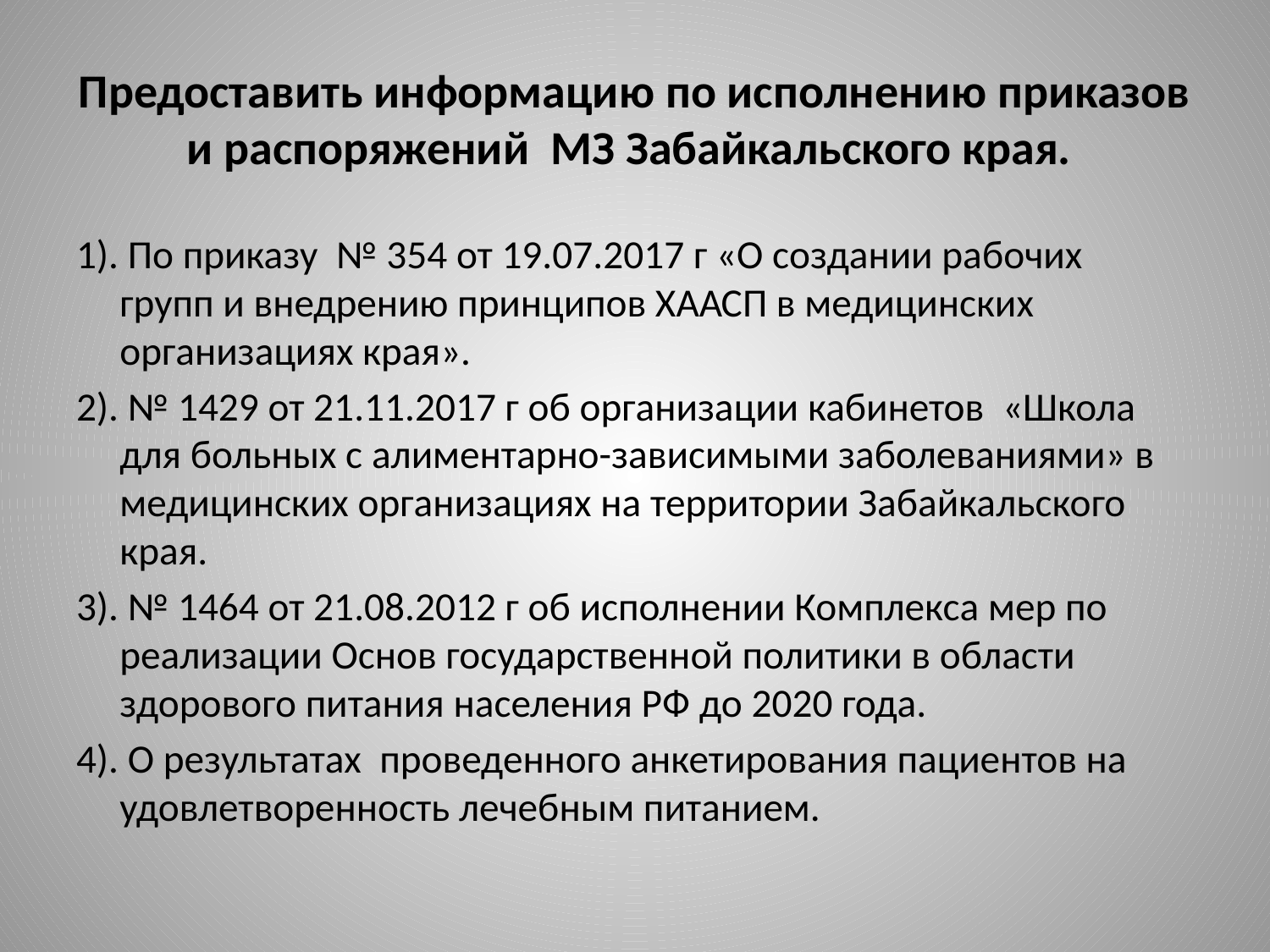

# Предоставить информацию по исполнению приказов и распоряжений  МЗ Забайкальского края.
1). По приказу  № 354 от 19.07.2017 г «О создании рабочих  групп и внедрению принципов ХААСП в медицинских организациях края».
2). № 1429 от 21.11.2017 г об организации кабинетов  «Школа для больных с алиментарно-зависимыми заболеваниями» в медицинских организациях на территории Забайкальского края.
3). № 1464 от 21.08.2012 г об исполнении Комплекса мер по реализации Основ государственной политики в области здорового питания населения РФ до 2020 года.
4). О результатах  проведенного анкетирования пациентов на удовлетворенность лечебным питанием.